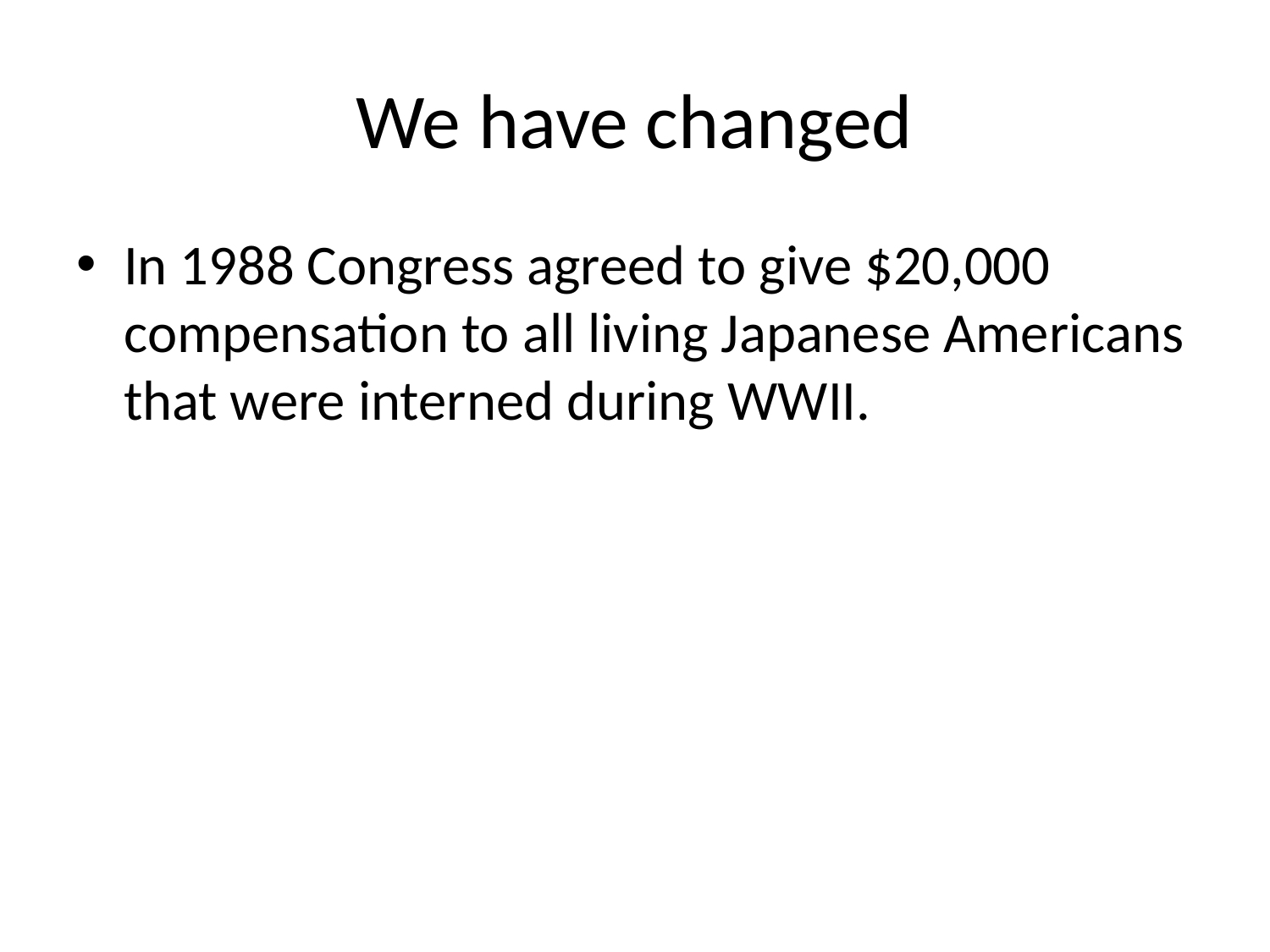

# We have changed
In 1988 Congress agreed to give $20,000 compensation to all living Japanese Americans that were interned during WWII.